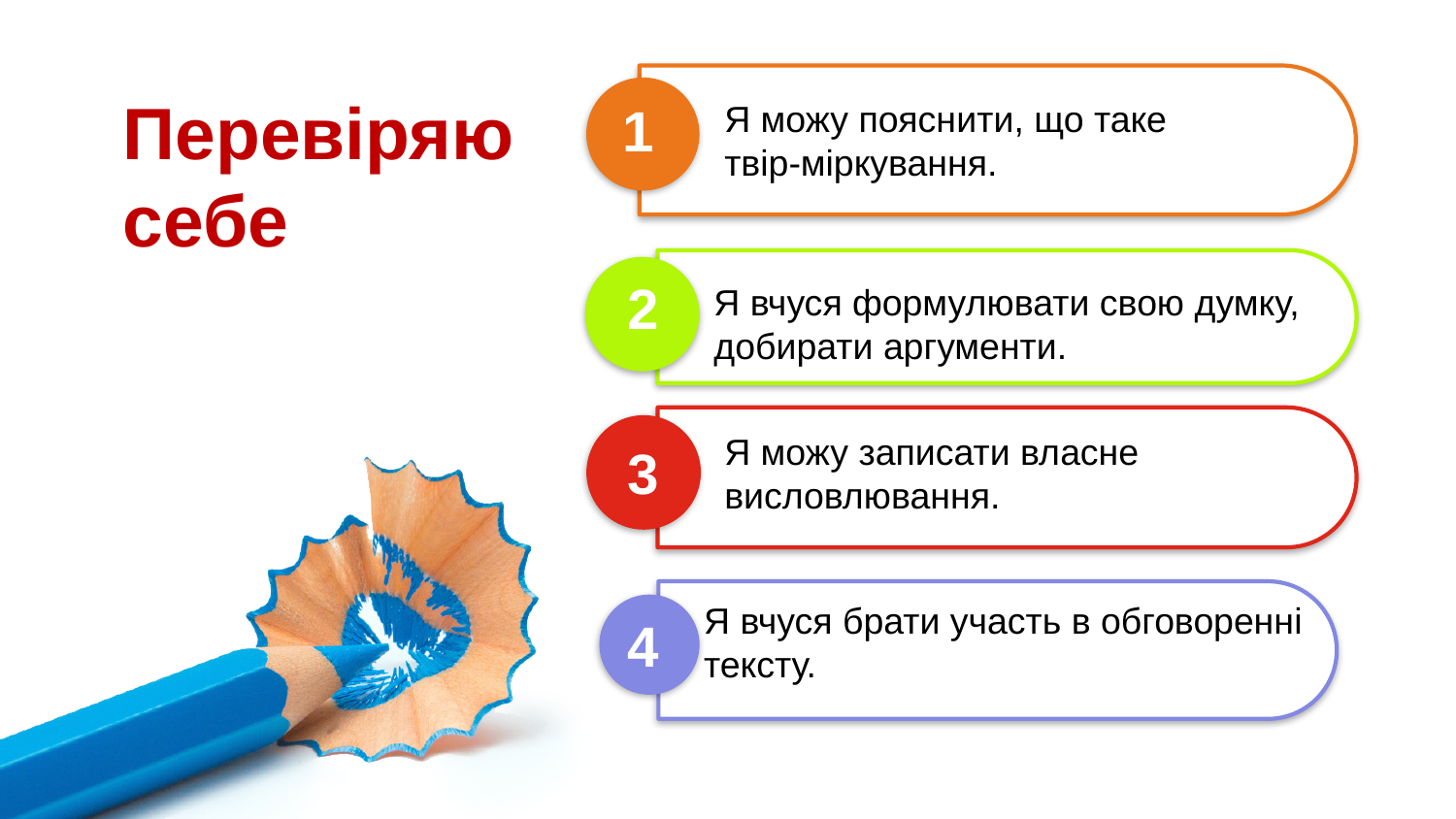

Перевіряю себе

1
Я можу пояснити, що таке
твір-міркування.

2
Я вчуся формулювати свою думку, добирати аргументи.

Я можу записати власне
висловлювання.
3
Я вчуся брати участь в обговоренні тексту.

4